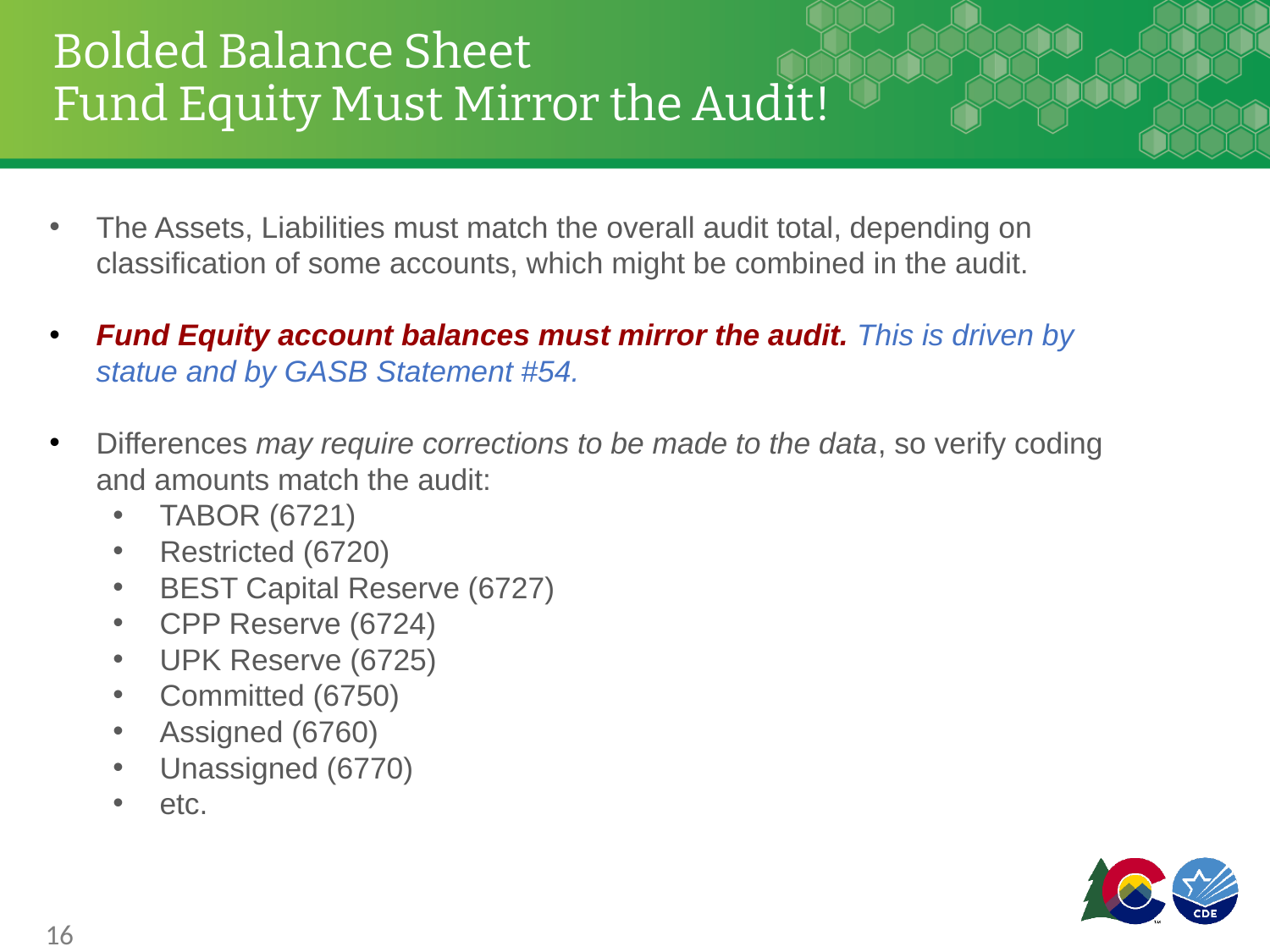

# Bolded Balance Sheet
Fund Equity Must Mirror the Audit!
The Assets, Liabilities must match the overall audit total, depending on classification of some accounts, which might be combined in the audit.

Fund Equity account balances must mirror the audit. This is driven by statue and by GASB Statement #54.

Differences may require corrections to be made to the data, so verify coding and amounts match the audit:
TABOR (6721)
Restricted (6720)
BEST Capital Reserve (6727)
CPP Reserve (6724)
UPK Reserve (6725)
Committed (6750)
Assigned (6760)
Unassigned (6770)
etc.
16